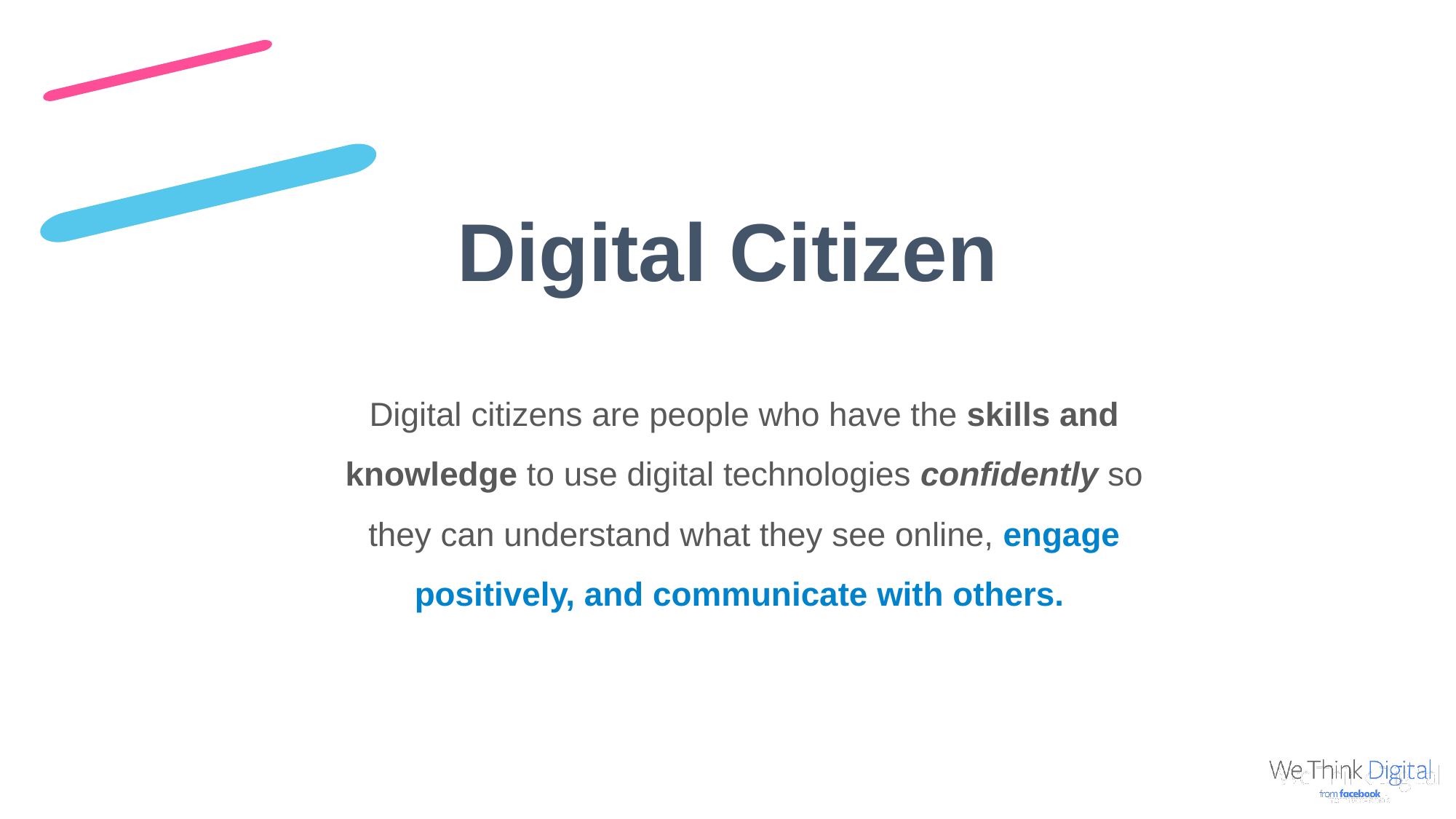

Digital Citizen
Digital citizens are people who have the skills and knowledge to use digital technologies confidently so they can understand what they see online, engage positively, and communicate with others.